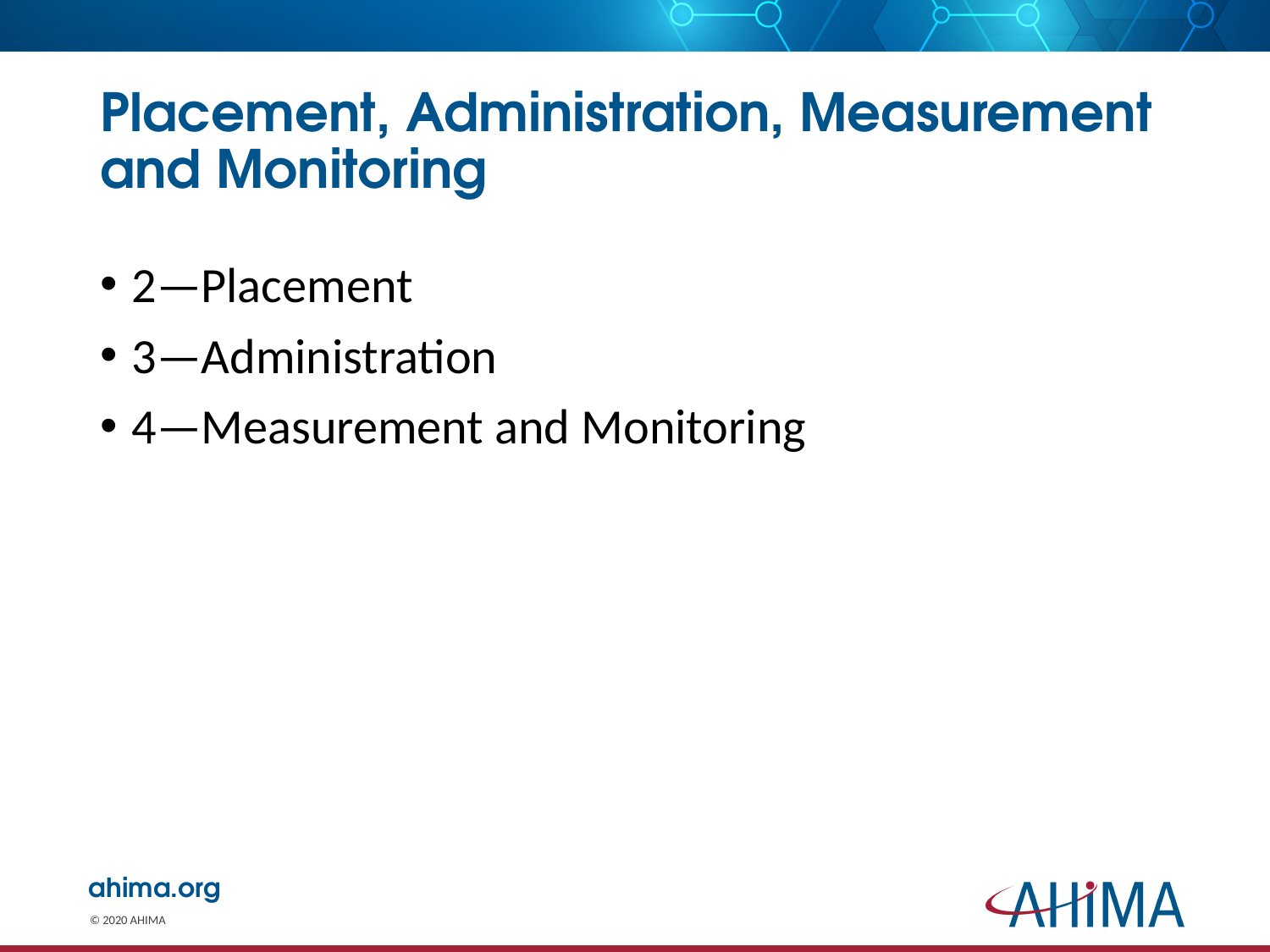

# Placement, Administration, Measurement and Monitoring
2—Placement
3—Administration
4—Measurement and Monitoring